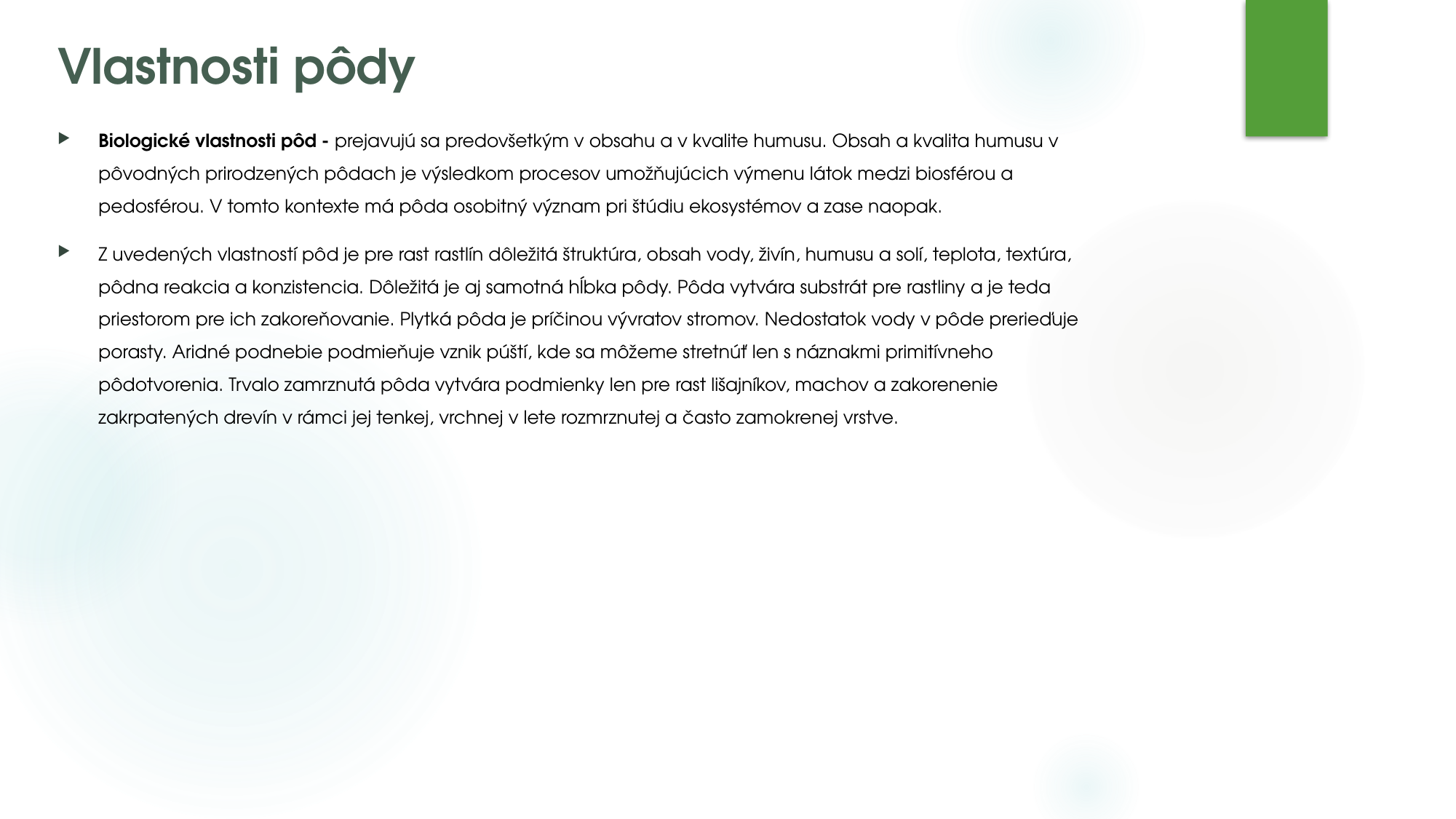

# Vlastnosti pôdy
Biologické vlastnosti pôd - prejavujú sa predovšetkým v obsahu a v kvalite humusu. Obsah a kvalita humusu v pôvodných prirodzených pôdach je výsledkom procesov umožňujúcich výmenu látok medzi biosférou a pedosférou. V tomto kontexte má pôda osobitný význam pri štúdiu ekosystémov a zase naopak.
Z uvedených vlastností pôd je pre rast rastlín dôležitá štruktúra, obsah vody, živín, humusu a solí, teplota, textúra, pôdna reakcia a konzistencia. Dôležitá je aj samotná hĺbka pôdy. Pôda vytvára substrát pre rastliny a je teda priestorom pre ich zakoreňovanie. Plytká pôda je príčinou vývratov stromov. Nedostatok vody v pôde prerieďuje porasty. Aridné podnebie podmieňuje vznik púští, kde sa môžeme stretnúť len s náznakmi primitívneho pôdotvorenia. Trvalo zamrznutá pôda vytvára podmienky len pre rast lišajníkov, machov a zakorenenie zakrpatených drevín v rámci jej tenkej, vrchnej v lete rozmrznutej a často zamokrenej vrstve.